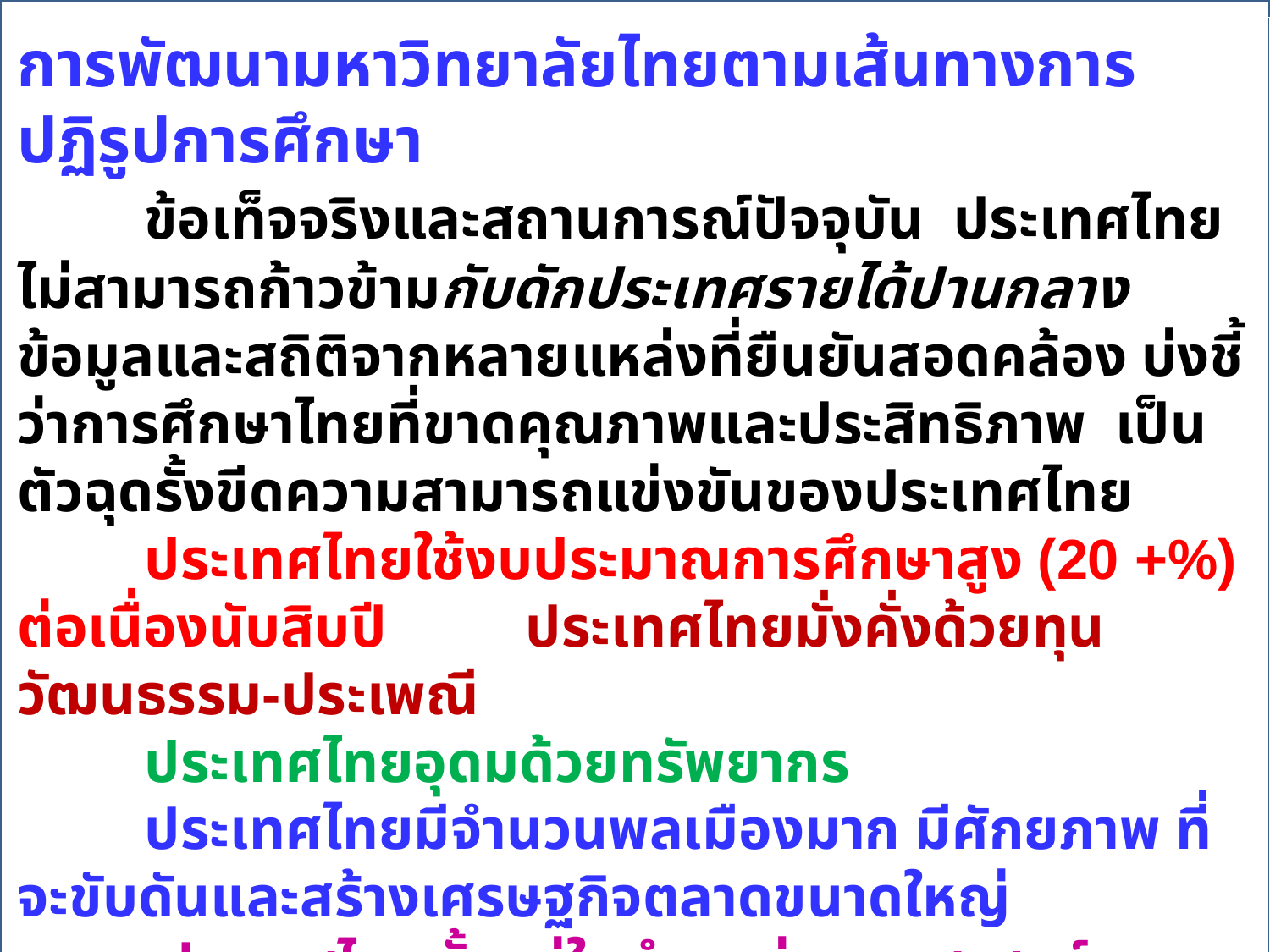

การพัฒนามหาวิทยาลัยไทยตามเส้นทางการปฏิรูปการศึกษา
	ข้อเท็จจริงและสถานการณ์ปัจจุบัน  ประเทศไทยไม่สามารถก้าวข้ามกับดักประเทศรายได้ปานกลาง ข้อมูลและสถิติจากหลายแหล่งที่ยืนยันสอดคล้อง บ่งชี้ว่าการศึกษาไทยที่ขาดคุณภาพและประสิทธิภาพ  เป็นตัวฉุดรั้งขีดความสามารถแข่งขันของประเทศไทย
	ประเทศไทยใช้งบประมาณการศึกษาสูง (20 +%) ต่อเนื่องนับสิบปี  	ประเทศไทยมั่งคั่งด้วยทุนวัฒนธรรม-ประเพณี
	ประเทศไทยอุดมด้วยทรัพยากร
	ประเทศไทยมีจำนวนพลเมืองมาก มีศักยภาพ ที่จะขับดันและสร้างเศรษฐกิจตลาดขนาดใหญ่
	 ประเทศไทยตั้งอยู่ในตำแหน่งยุทธศาสตร์

2